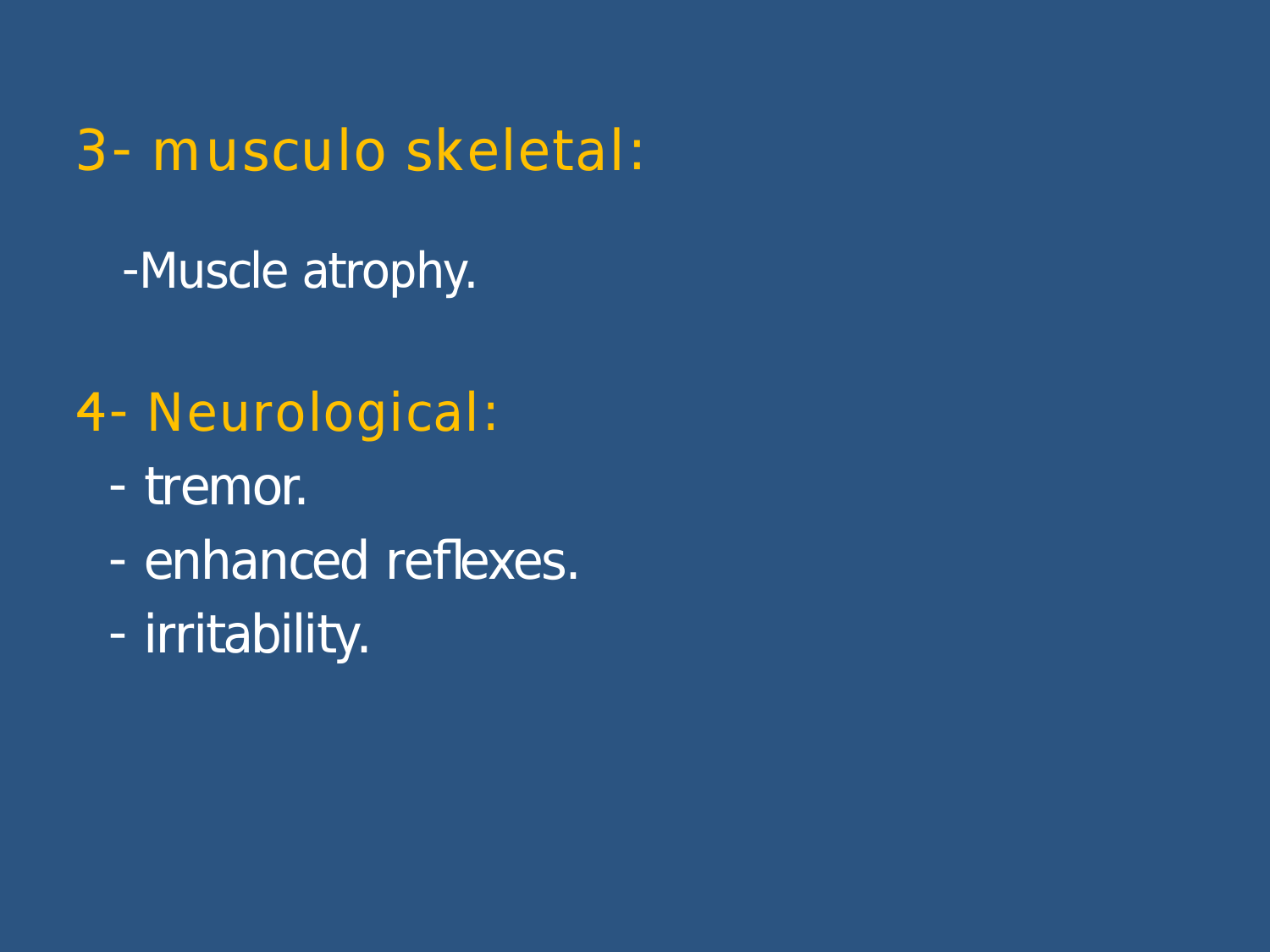

# 3- musculo skeletal:
   -Muscle atrophy.

4- Neurological:
  - tremor.
  - enhanced reflexes.
  - irritability.